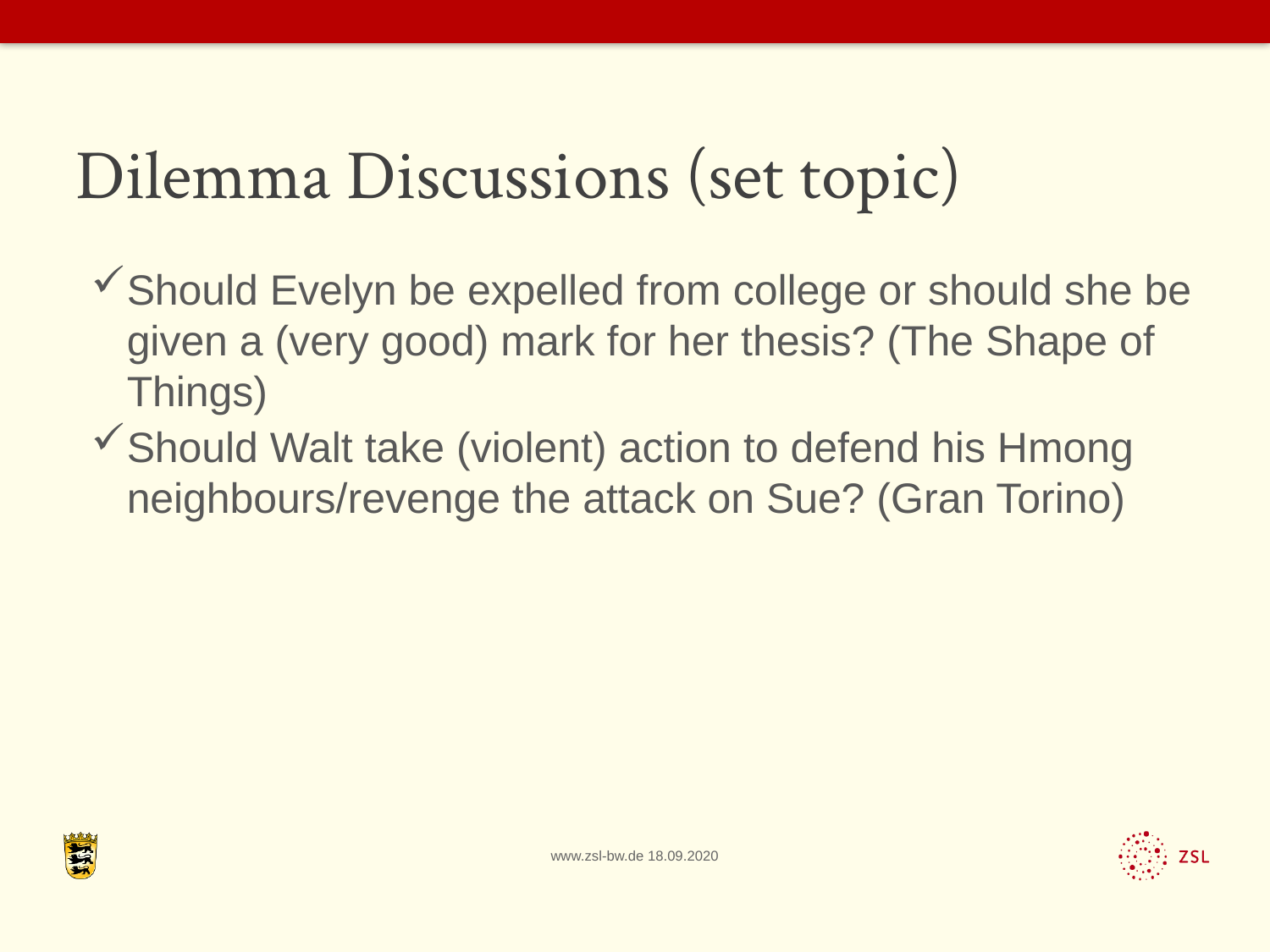

# Dilemma Discussions (set topic)
Should Evelyn be expelled from college or should she be given a (very good) mark for her thesis? (The Shape of Things)
Should Walt take (violent) action to defend his Hmong neighbours/revenge the attack on Sue? (Gran Torino)